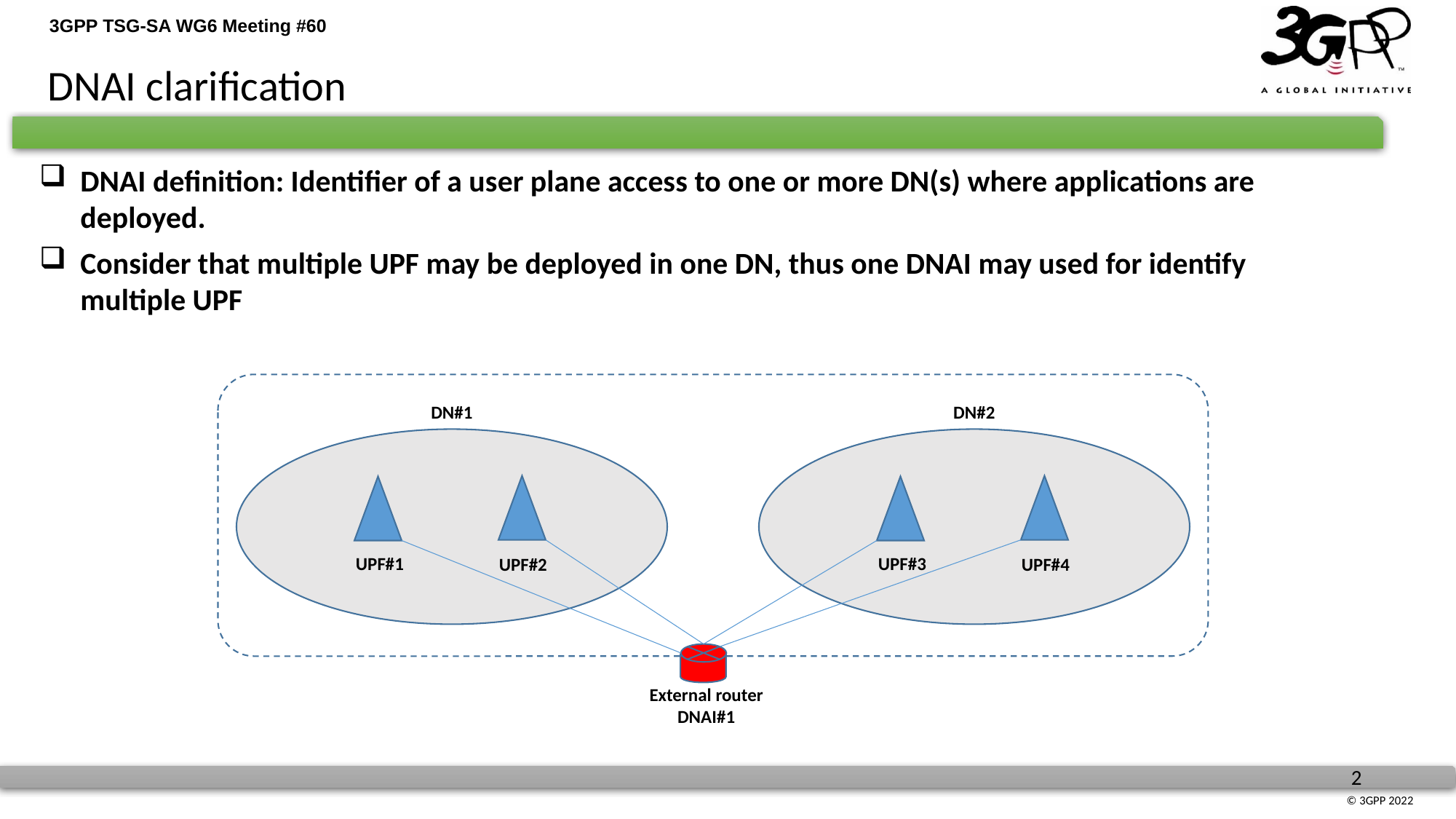

DNAI clarification
DNAI definition: Identifier of a user plane access to one or more DN(s) where applications are deployed.
Consider that multiple UPF may be deployed in one DN, thus one DNAI may used for identify multiple UPF

DN#1
DN#2

UPF#1
UPF#3
UPF#2
UPF#4

External router
DNAI#1